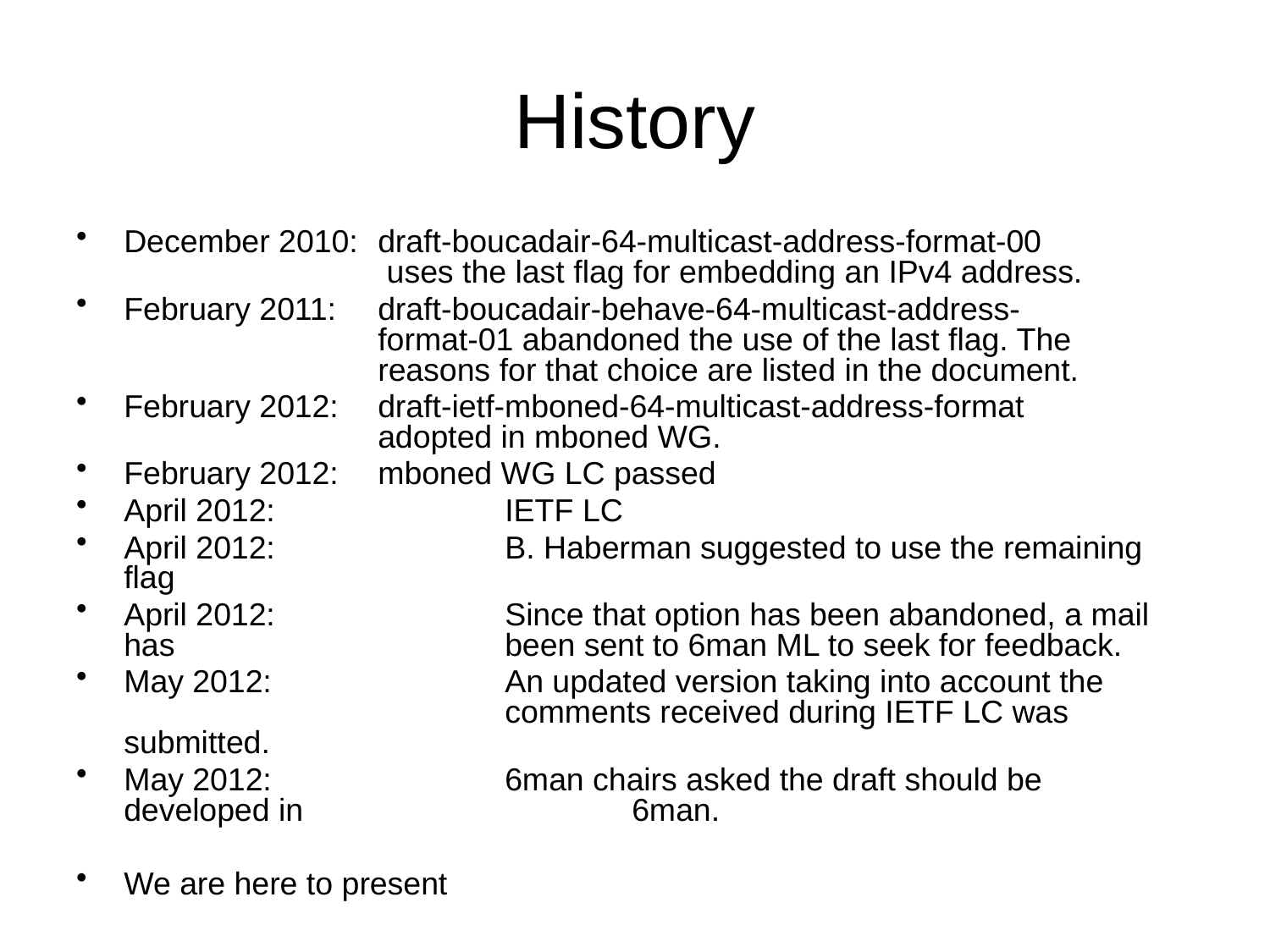

# History
December 2010: 	draft-boucadair-64-multicast-address-format-00 			 uses the last flag for embedding an IPv4 address.
February 2011: 	draft-boucadair-behave-64-multicast-address-			format-01 abandoned the use of the last flag. The 			reasons for that choice are listed in the document.
February 2012: 	draft-ietf-mboned-64-multicast-address-format 			adopted in mboned WG.
February 2012:	mboned WG LC passed
April 2012:		IETF LC
April 2012: 		B. Haberman suggested to use the remaining flag
April 2012:		Since that option has been abandoned, a mail has 			been sent to 6man ML to seek for feedback.
May 2012:		An updated version taking into account the 				comments received during IETF LC was submitted.
May 2012:		6man chairs asked the draft should be developed in 			6man.

We are here to present